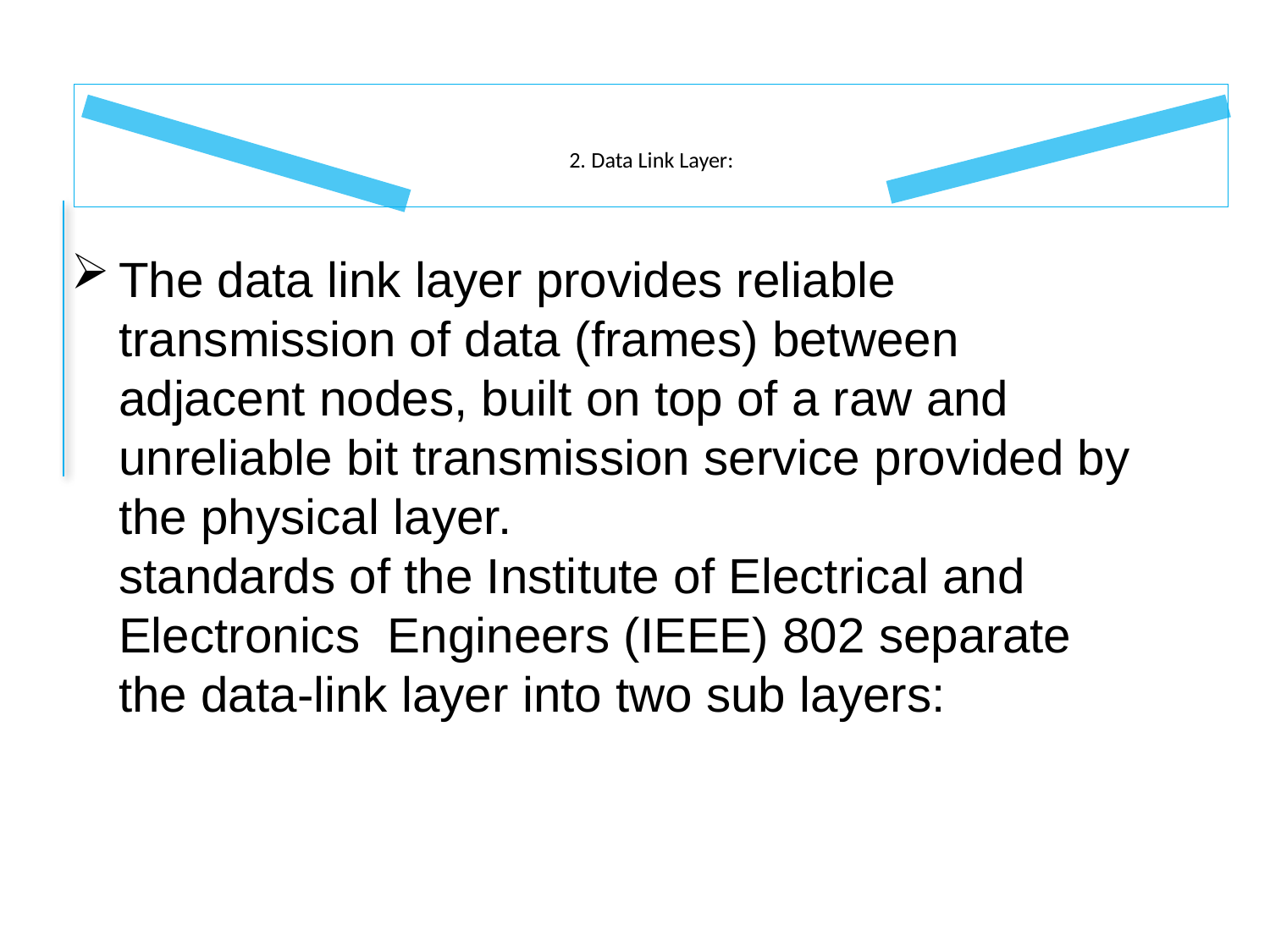

# 2. Data Link Layer:
The data link layer provides reliable transmission of data (frames) between adjacent nodes, built on top of a raw and
unreliable bit transmission service provided by the physical layer.
standards of the Institute of Electrical and Electronics  Engineers (IEEE) 802 separate the data-link layer into two sub layers: